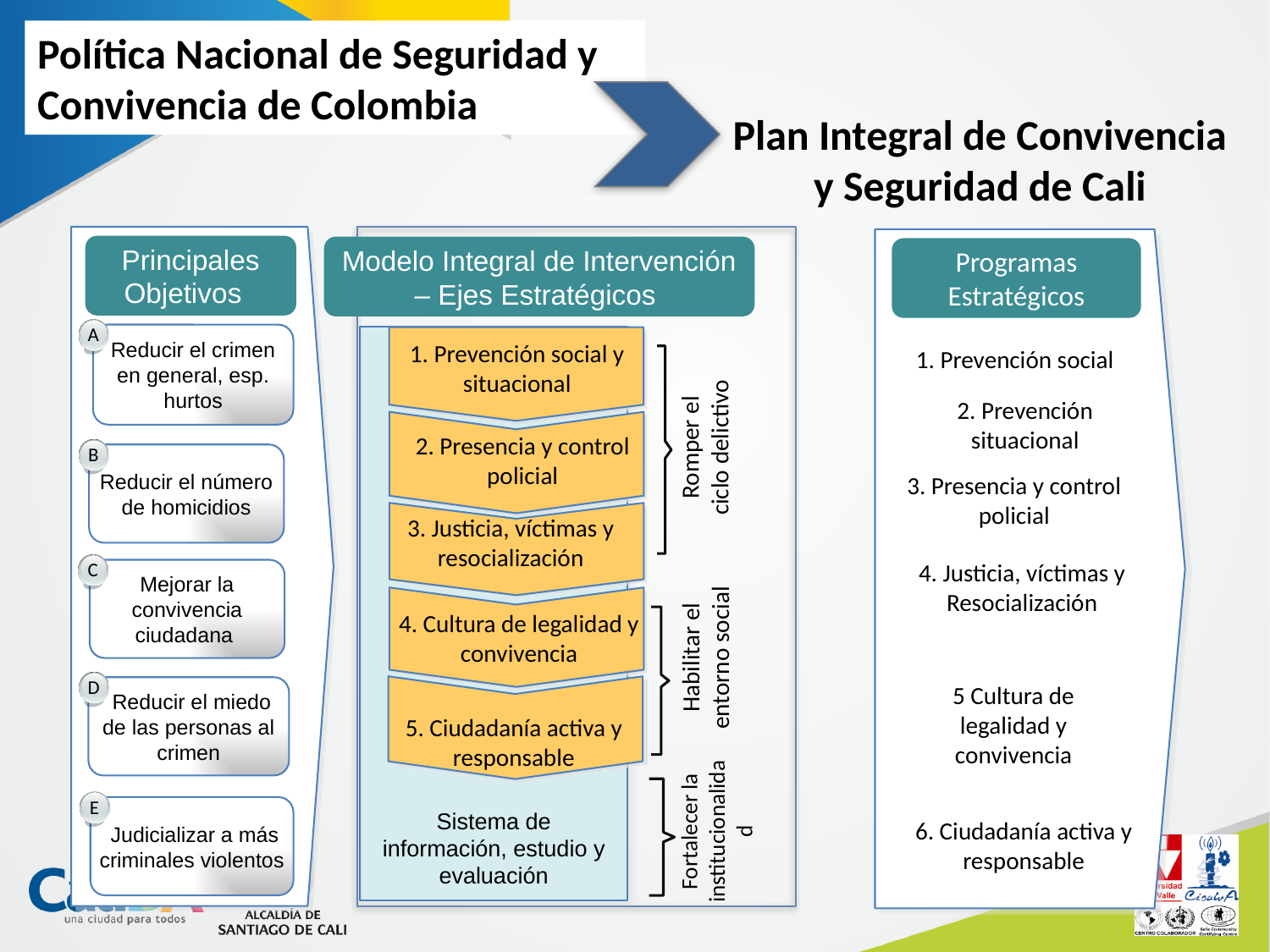

Política Nacional de Seguridad y Convivencia de Colombia

Plan Integral de Convivencia y Seguridad de Cali

Principales Objetivos

Programas Estratégicos
Modelo Integral de Intervención – Ejes Estratégicos

A

Reducir el crimen en general, esp. hurtos

A

Reducir el crimen en general, esp. hurtos
Sistema de información, estudio y evaluación

1. Prevención social y situacional
1. Prevención social

2. Prevención situacional
Romper el ciclo delictivo

2. Presencia y control policial

B

Reducir el número de homicidios
3. Presencia y control policial
Reducir el número de homicidios

B

 Reducir el miedo de las personas al crimen

3. Justicia, víctimas y resocialización
4. Justicia, víctimas y Resocialización

C

Mejorar la convivencia ciudadana
Mejorar la convivencia ciudadana

C

4. Cultura de legalidad y convivencia
Habilitar el entorno social

D

5 Cultura de legalidad y convivencia

 Reducir el miedo de las personas al crimen

D

5. Ciudadanía activa y responsable

Fortalecer la institucionalidad

E

 Judicializar a más criminales violentos

E

6. Ciudadanía activa y responsable